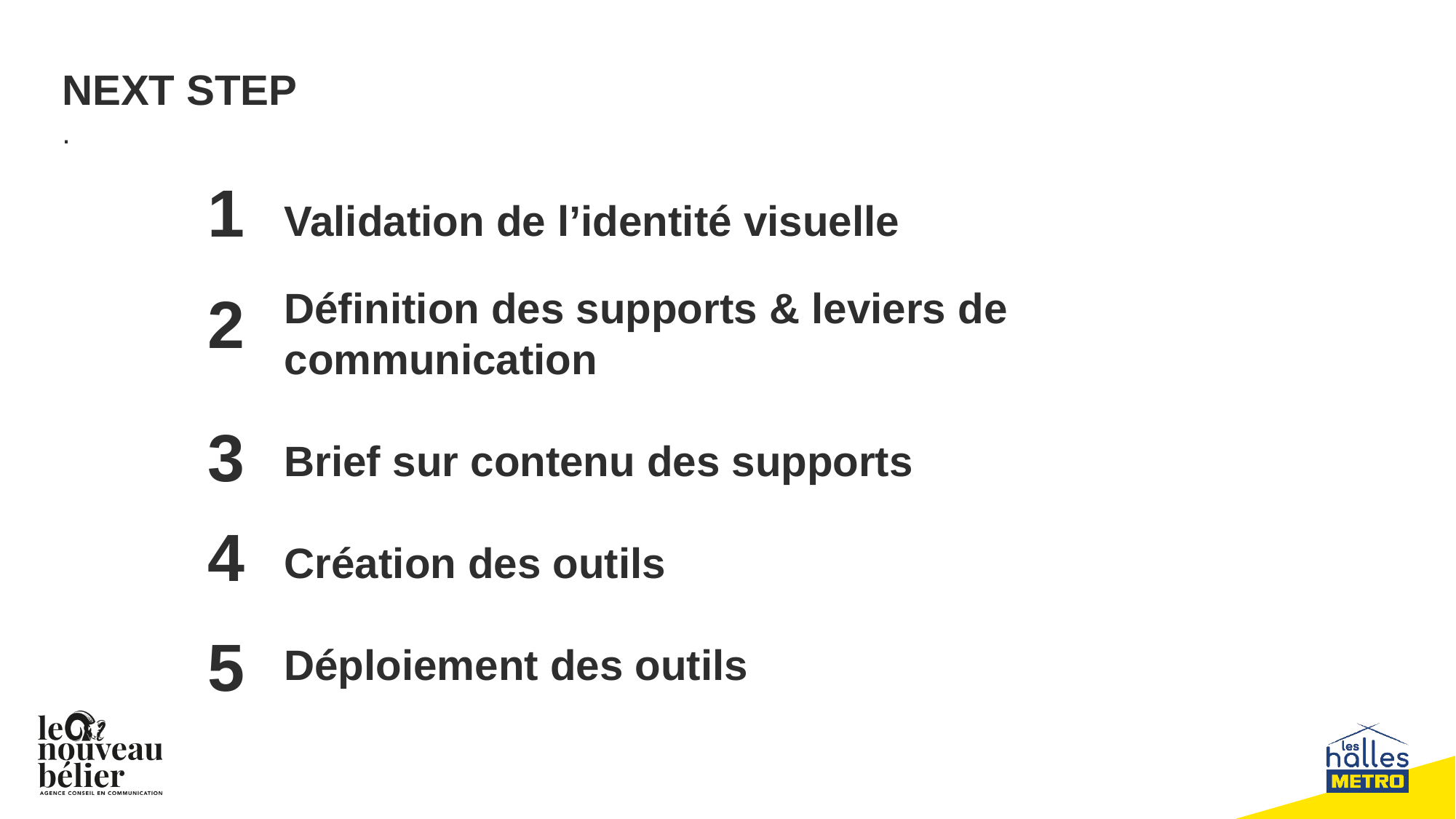

NEXT STEP
.
1
Validation de l’identité visuelle
Définition des supports & leviers de communication

Brief sur contenu des supports

Création des outils

Déploiement des outils
2
3
4
5